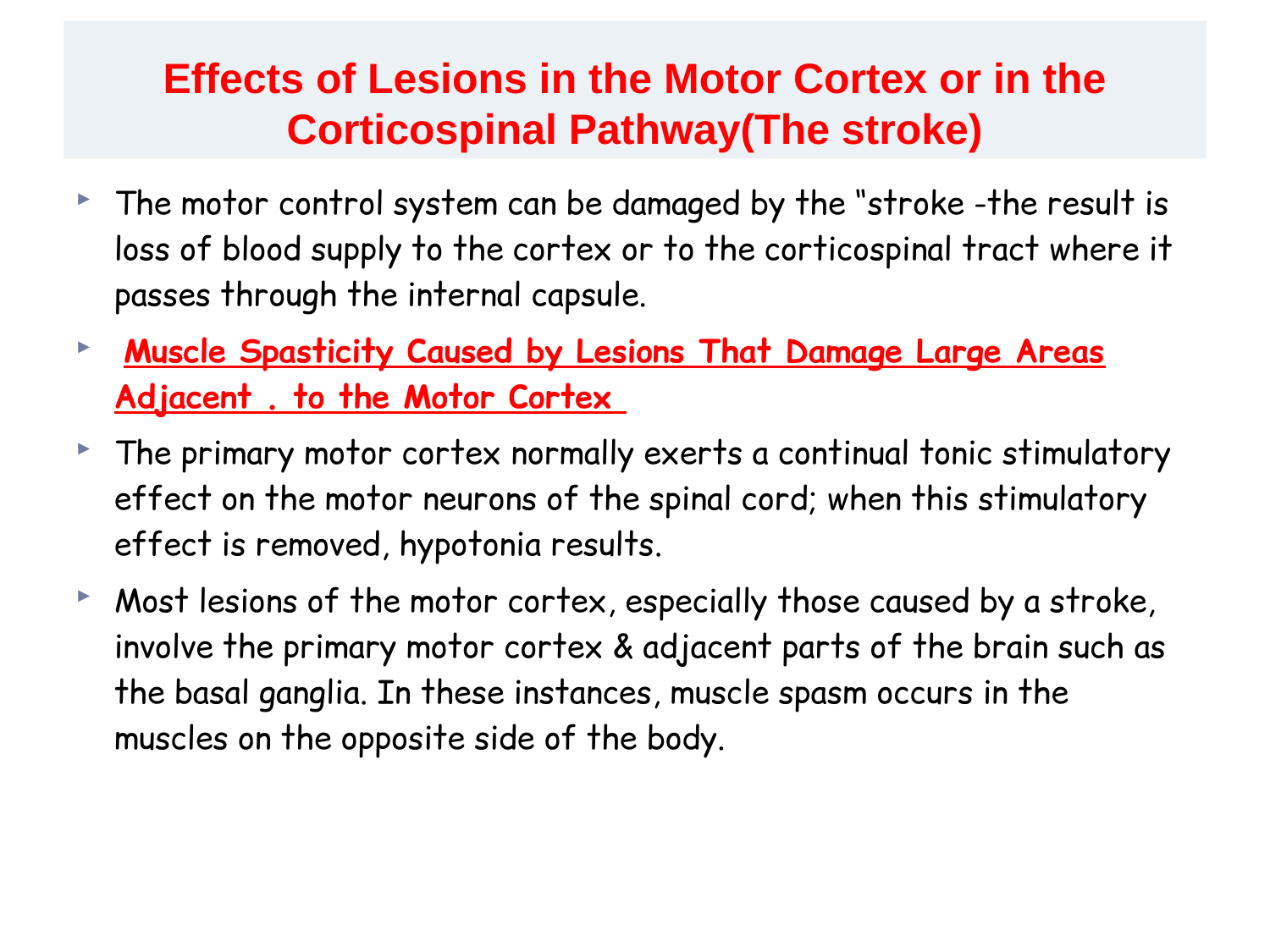

# Effects of Lesions in the Motor Cortex or in the Corticospinal Pathway(The stroke)
The motor control system can be damaged by the “stroke -the result is loss of blood supply to the cortex or to the corticospinal tract where it passes through the internal capsule.
 Muscle Spasticity Caused by Lesions That Damage Large Areas Adjacent . to the Motor Cortex
The primary motor cortex normally exerts a continual tonic stimulatory effect on the motor neurons of the spinal cord; when this stimulatory effect is removed, hypotonia results.
Most lesions of the motor cortex, especially those caused by a stroke, involve the primary motor cortex & adjacent parts of the brain such as the basal ganglia. In these instances, muscle spasm occurs in the muscles on the opposite side of the body.